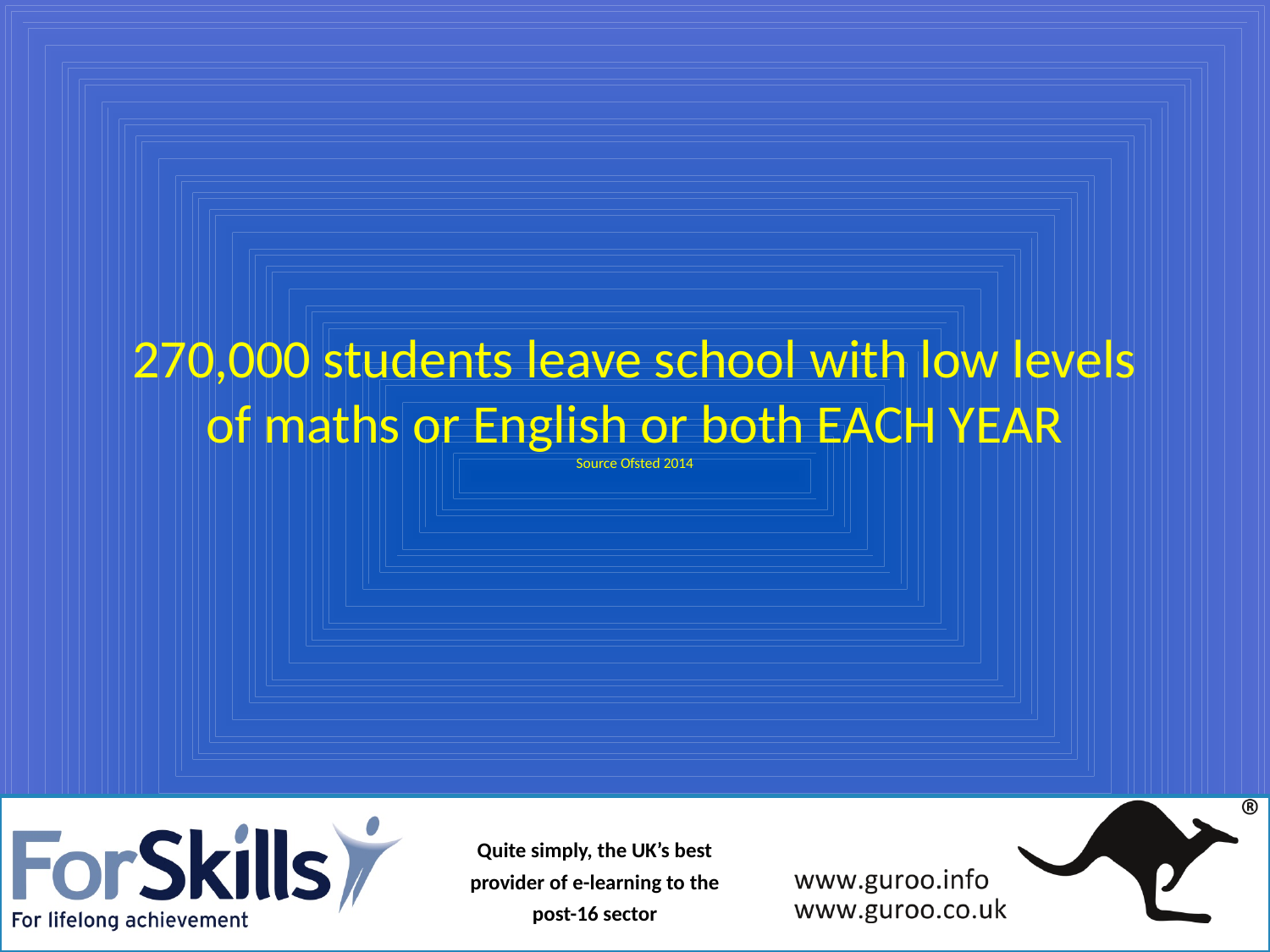

# 270,000 students leave school with low levels of maths or English or both EACH YEAR Source Ofsted 2014